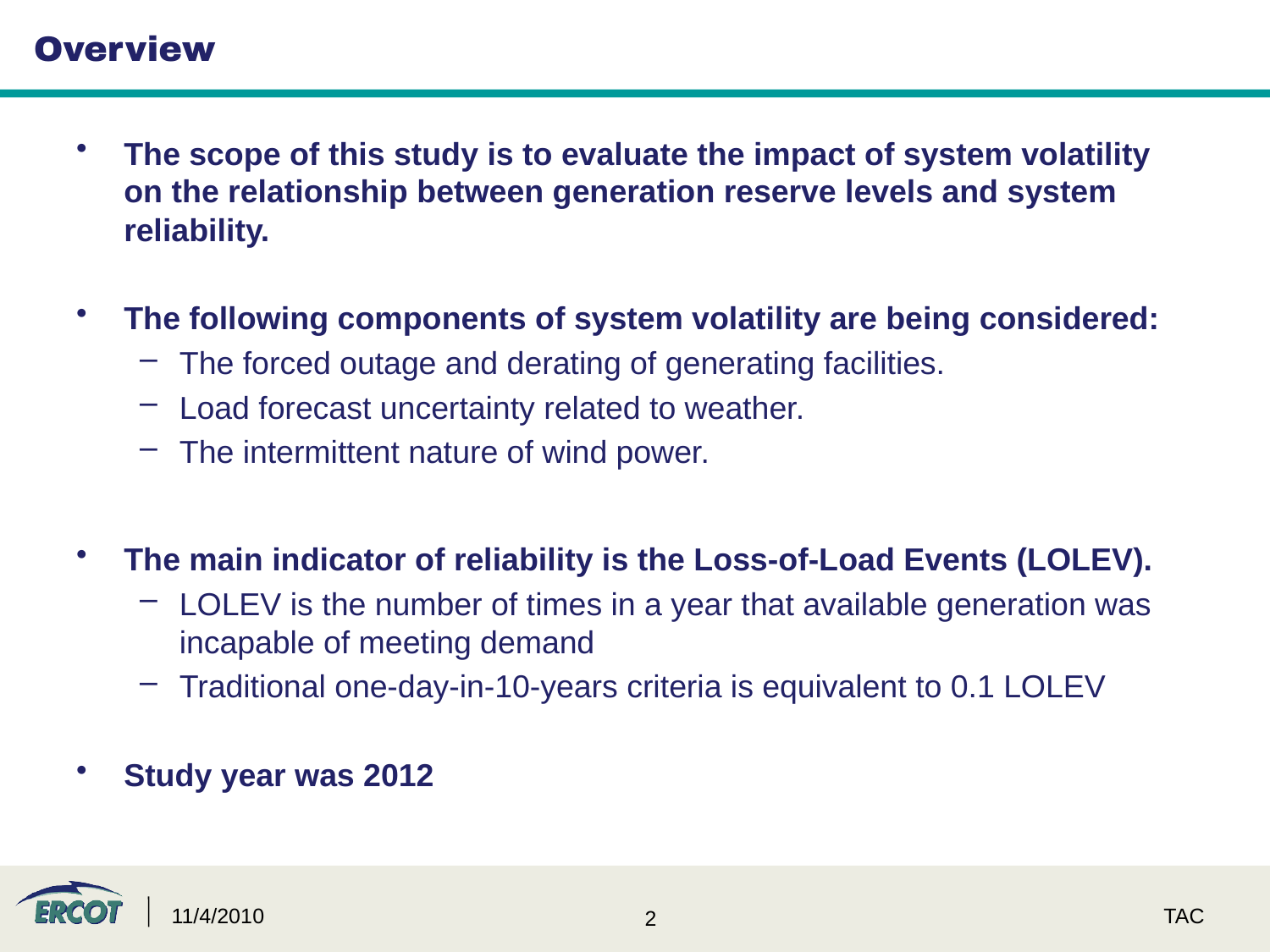

# Overview
The scope of this study is to evaluate the impact of system volatility on the relationship between generation reserve levels and system reliability.

The following components of system volatility are being considered:
The forced outage and derating of generating facilities.
Load forecast uncertainty related to weather.
The intermittent nature of wind power.

The main indicator of reliability is the Loss-of-Load Events (LOLEV).
LOLEV is the number of times in a year that available generation was incapable of meeting demand
Traditional one-day-in-10-years criteria is equivalent to 0.1 LOLEV

Study year was 2012
11/4/2010
TAC